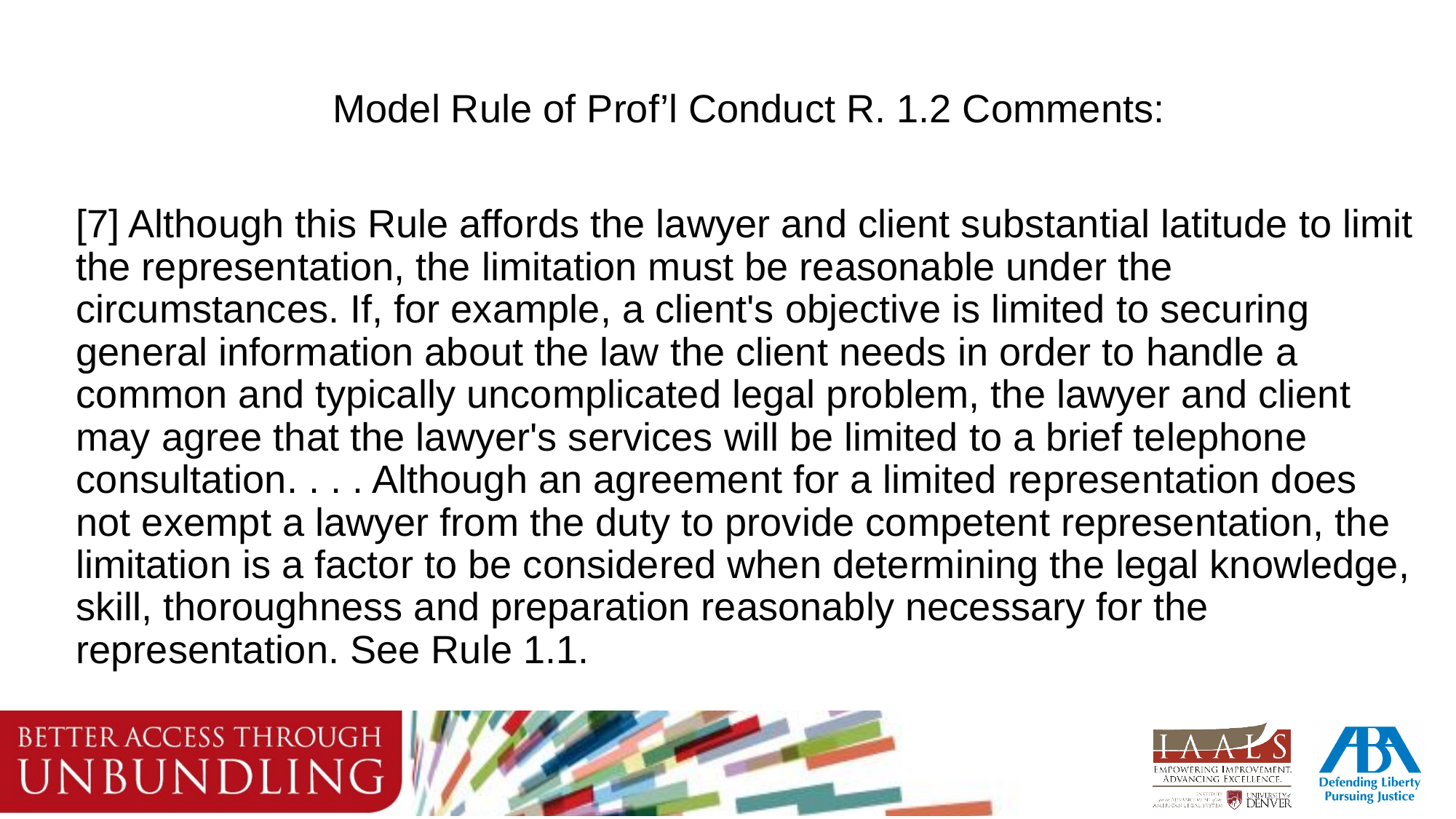

Model Rule of Prof’l Conduct R. 1.2 Comments:

[7] Although this Rule affords the lawyer and client substantial latitude to limit the representation, the limitation must be reasonable under the circumstances. If, for example, a client's objective is limited to securing general information about the law the client needs in order to handle a common and typically uncomplicated legal problem, the lawyer and client may agree that the lawyer's services will be limited to a brief telephone consultation. . . . Although an agreement for a limited representation does not exempt a lawyer from the duty to provide competent representation, the limitation is a factor to be considered when determining the legal knowledge, skill, thoroughness and preparation reasonably necessary for the representation. See Rule 1.1.